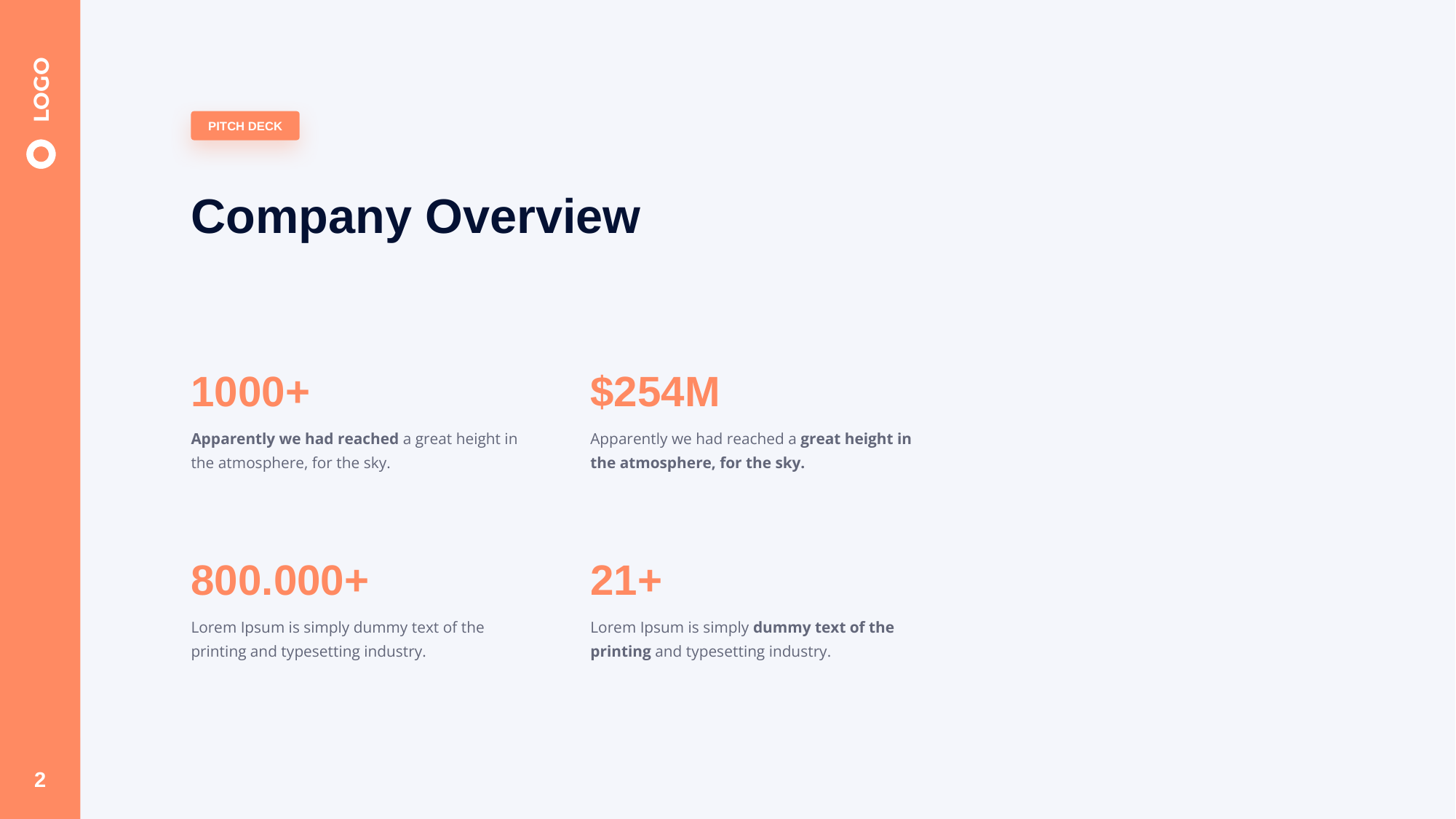

# Company Overview
1000+
Apparently we had reached a great height in the atmosphere, for the sky.
$254M
Apparently we had reached a great height in the atmosphere, for the sky.
800.000+
Lorem Ipsum is simply dummy text of the printing and typesetting industry.
21+
Lorem Ipsum is simply dummy text of the printing and typesetting industry.
2